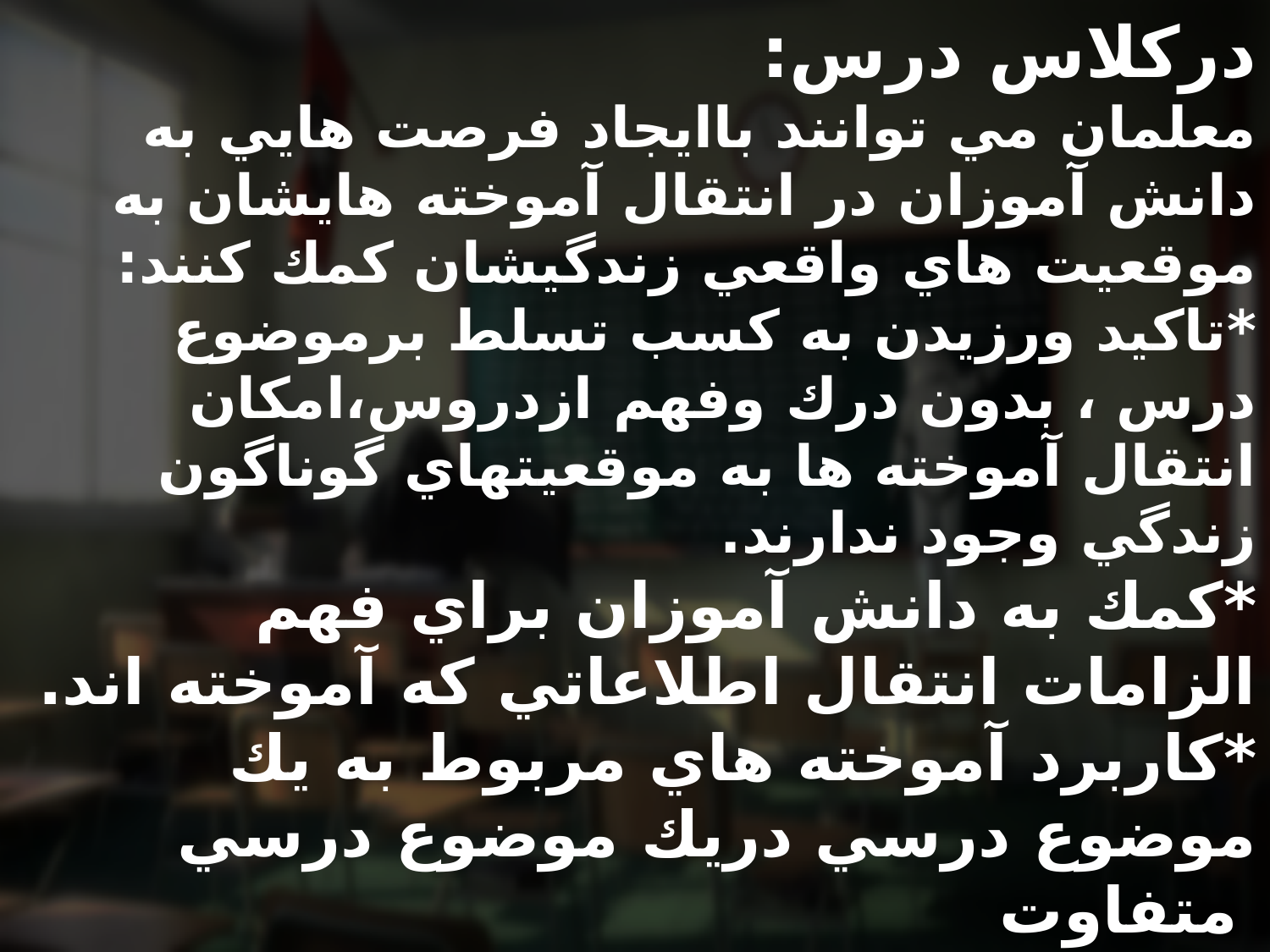

# دركلاس درس: معلمان مي توانند باايجاد فرصت هايي به دانش آموزان در انتقال آموخته هايشان به موقعيت هاي واقعي زندگيشان كمك كنند: *تاكيد ورزيدن به كسب تسلط برموضوع درس ، بدون درك وفهم ازدروس،امكان انتقال آموخته ها به موقعيتهاي گوناگون زندگي وجود ندارند. *كمك به دانش آموزان براي فهم الزامات انتقال اطلاعاتي كه آموخته اند. *كاربرد آموخته هاي مربوط به يك موضوع درسي دريك موضوع درسي متفاوت